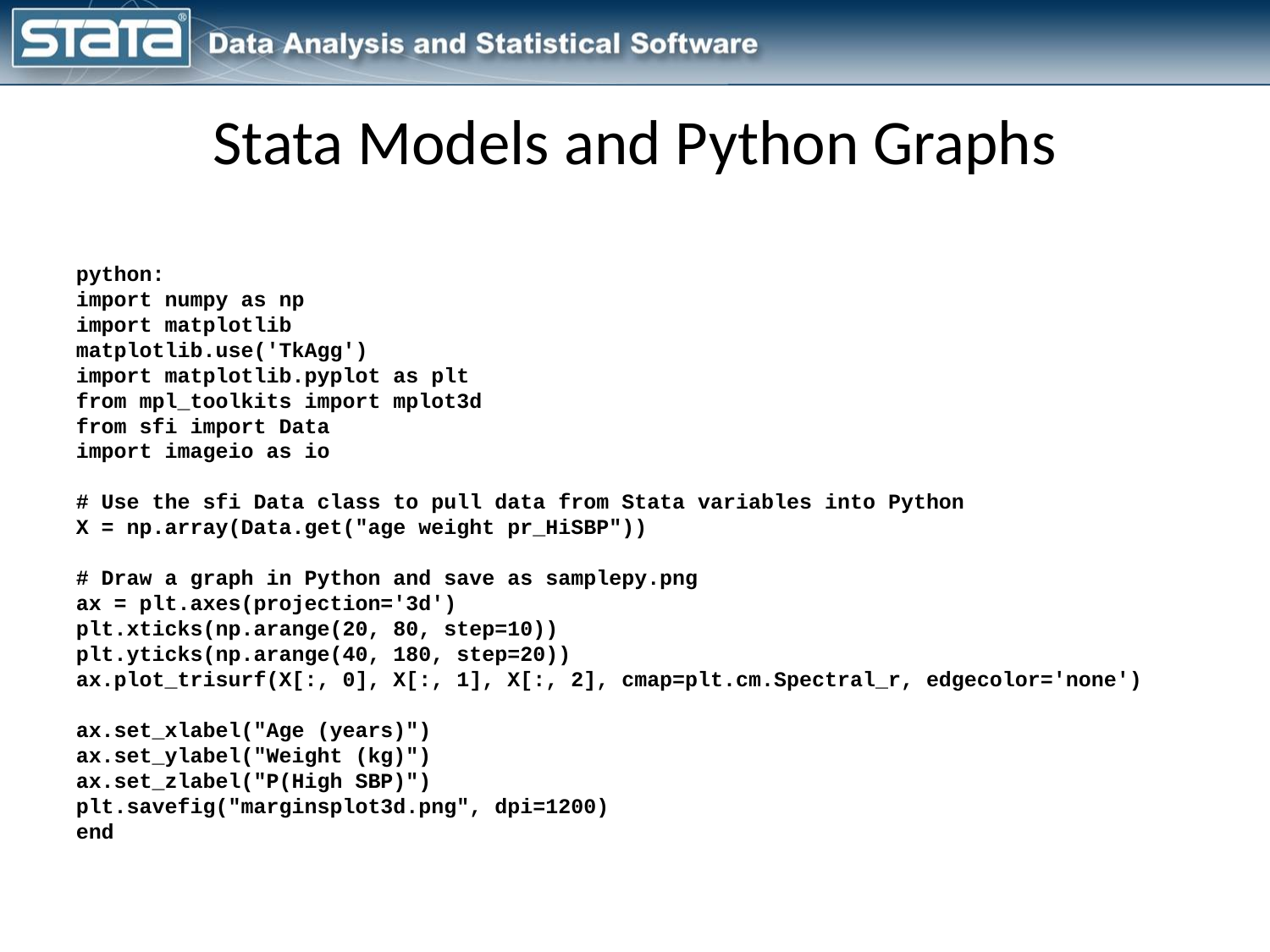

# Stata Models and Python Graphs
python:
import numpy as np
import matplotlib
matplotlib.use('TkAgg')
import matplotlib.pyplot as plt
from mpl_toolkits import mplot3d
from sfi import Data
import imageio as io

# Use the sfi Data class to pull data from Stata variables into Python
X = np.array(Data.get("age weight pr_HiSBP"))

# Draw a graph in Python and save as samplepy.png
ax = plt.axes(projection='3d')
plt.xticks(np.arange(20, 80, step=10))
plt.yticks(np.arange(40, 180, step=20))
ax.plot_trisurf(X[:, 0], X[:, 1], X[:, 2], cmap=plt.cm.Spectral_r, edgecolor='none')

ax.set_xlabel("Age (years)")
ax.set_ylabel("Weight (kg)")
ax.set_zlabel("P(High SBP)")
plt.savefig("marginsplot3d.png", dpi=1200)
end